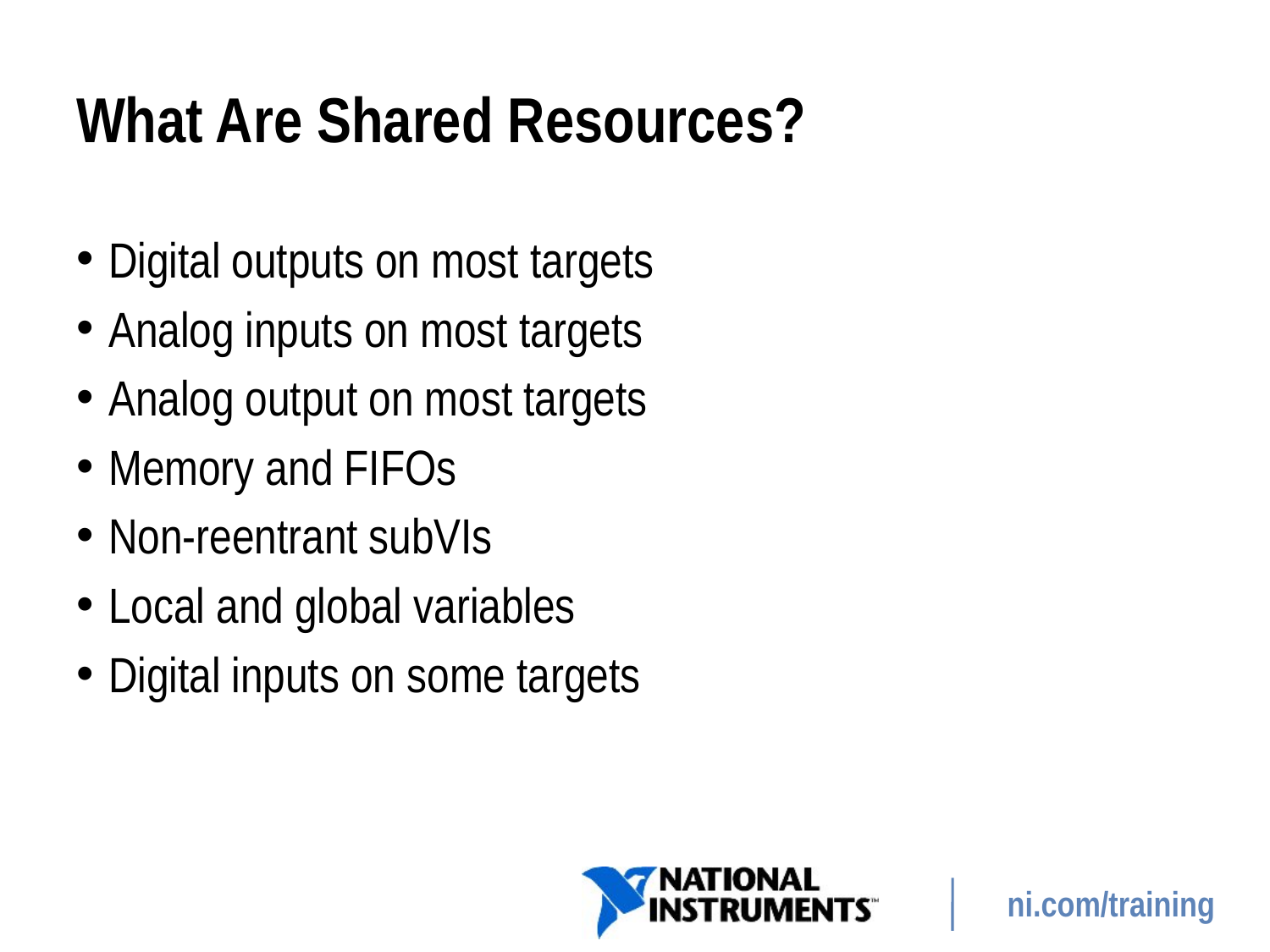

# What Are Shared Resources?
Digital outputs on most targets
Analog inputs on most targets
Analog output on most targets
Memory and FIFOs
Non-reentrant subVIs
Local and global variables
Digital inputs on some targets